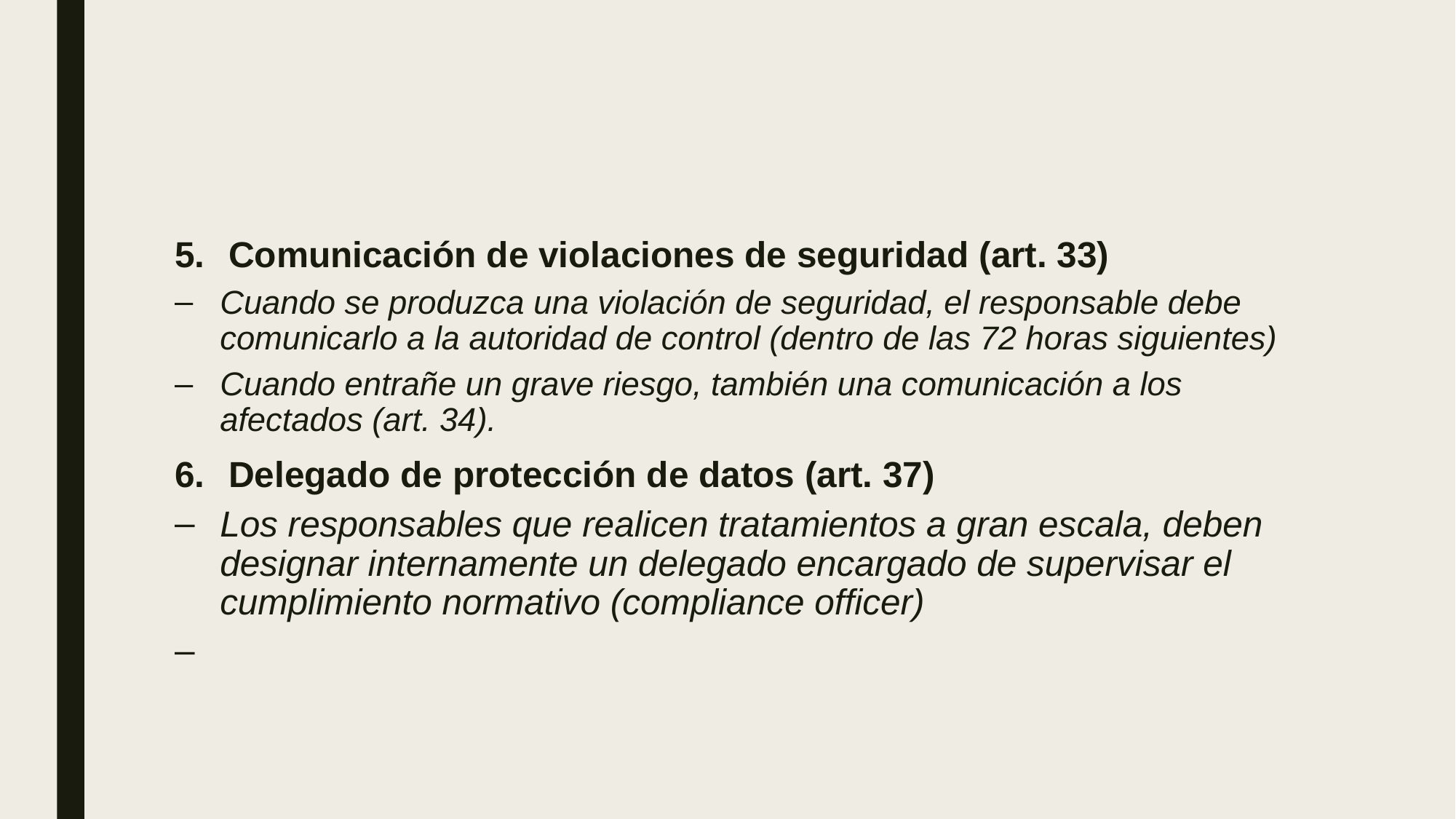

#

Comunicación de violaciones de seguridad (art. 33)
Cuando se produzca una violación de seguridad, el responsable debe comunicarlo a la autoridad de control (dentro de las 72 horas siguientes)
Cuando entrañe un grave riesgo, también una comunicación a los afectados (art. 34).
Delegado de protección de datos (art. 37)
Los responsables que realicen tratamientos a gran escala, deben designar internamente un delegado encargado de supervisar el cumplimiento normativo (compliance officer)